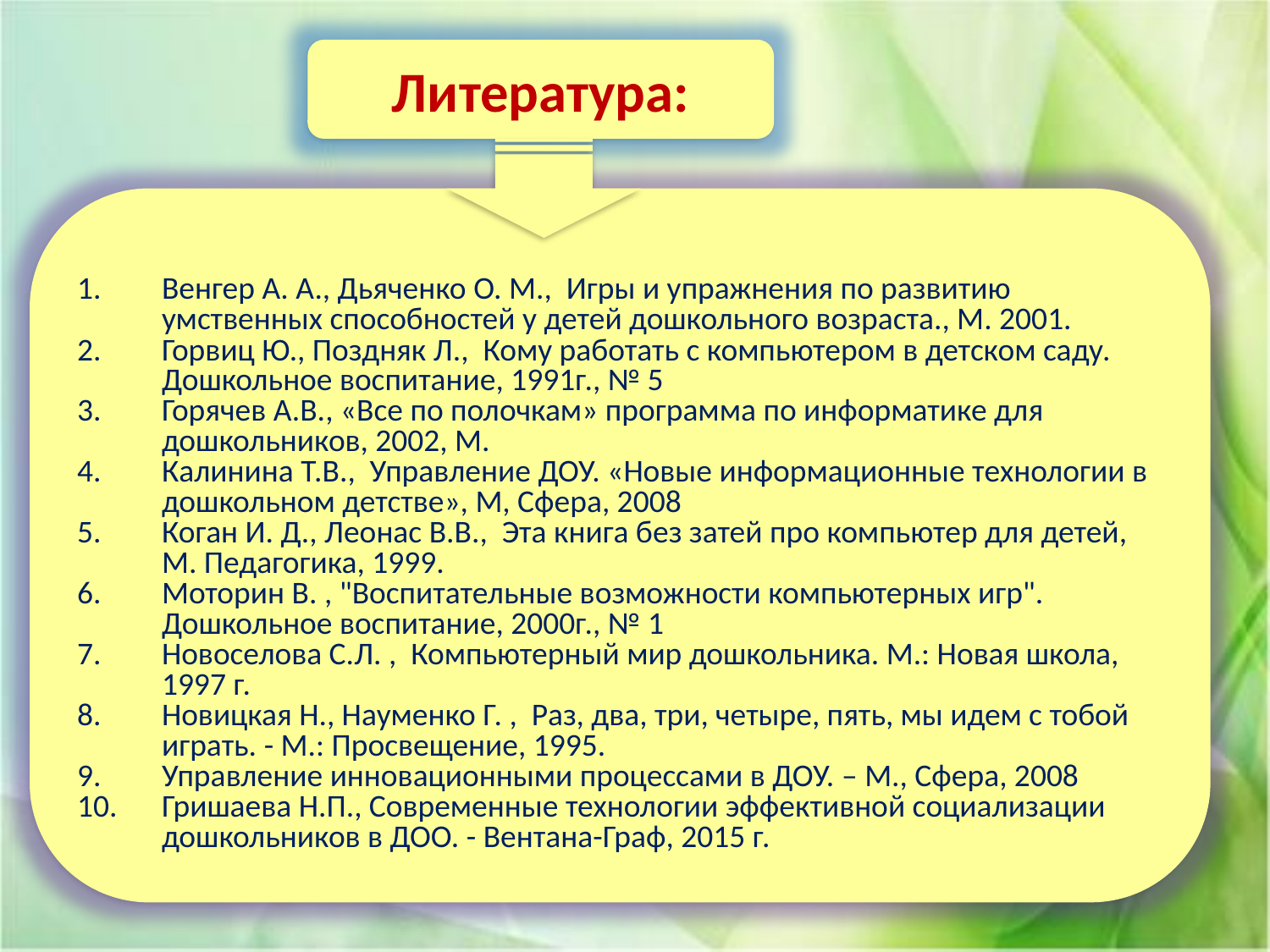

Литература:

Венгер А. А., Дьяченко О. М.,  Игры и упражнения по развитию умственных способностей у детей дошкольного возраста., М. 2001.
Горвиц Ю., Поздняк Л.,  Кому работать с компьютером в детском саду. Дошкольное воспитание, 1991г., № 5
Горячев А.В., «Все по полочкам» программа по информатике для дошкольников, 2002, М.
Калинина Т.В.,  Управление ДОУ. «Новые информационные технологии в дошкольном детстве», М, Сфера, 2008
Коган И. Д., Леонас В.В.,  Эта книга без затей про компьютер для детей, М. Педагогика, 1999.
Моторин В. , "Воспитательные возможности компьютерных игр". Дошкольное воспитание, 2000г., № 1
Новоселова С.Л. ,  Компьютерный мир дошкольника. М.: Новая школа, 1997 г.
Новицкая Н., Науменко Г. ,  Раз, два, три, четыре, пять, мы идем с тобой играть. - М.: Просвещение, 1995.
Управление инновационными процессами в ДОУ. – М., Сфера, 2008
Гришаева Н.П., Современные технологии эффективной социализации дошкольников в ДОО. - Вентана-Граф, 2015 г.